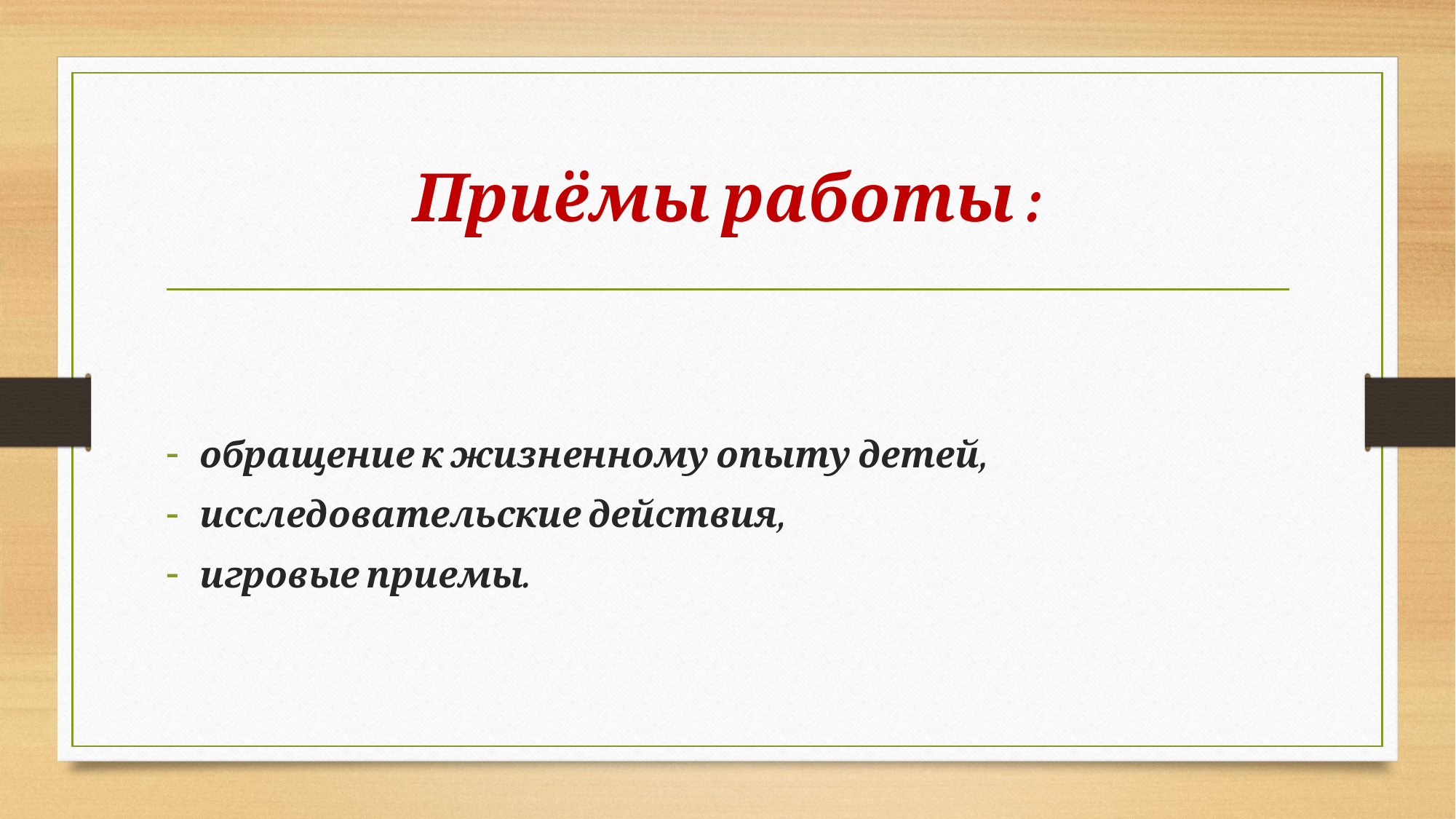

# Приёмы работы :

обращение к жизненному опыту детей,
исследовательские действия,
игровые приемы.